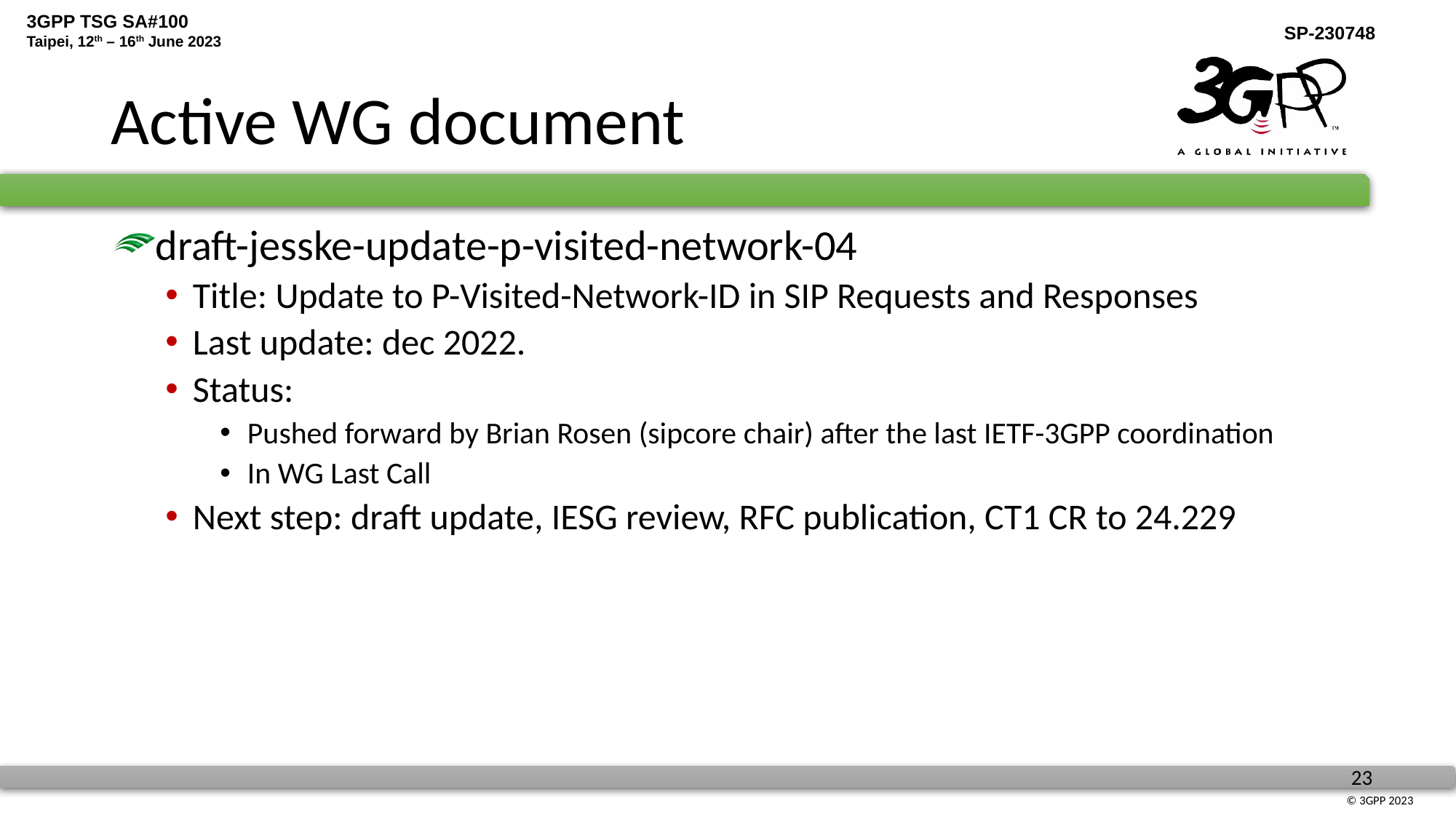

# Active WG document
draft-jesske-update-p-visited-network-04
Title: Update to P-Visited-Network-ID in SIP Requests and Responses
Last update: dec 2022.
Status:
Pushed forward by Brian Rosen (sipcore chair) after the last IETF-3GPP coordination
In WG Last Call
Next step: draft update, IESG review, RFC publication, CT1 CR to 24.229